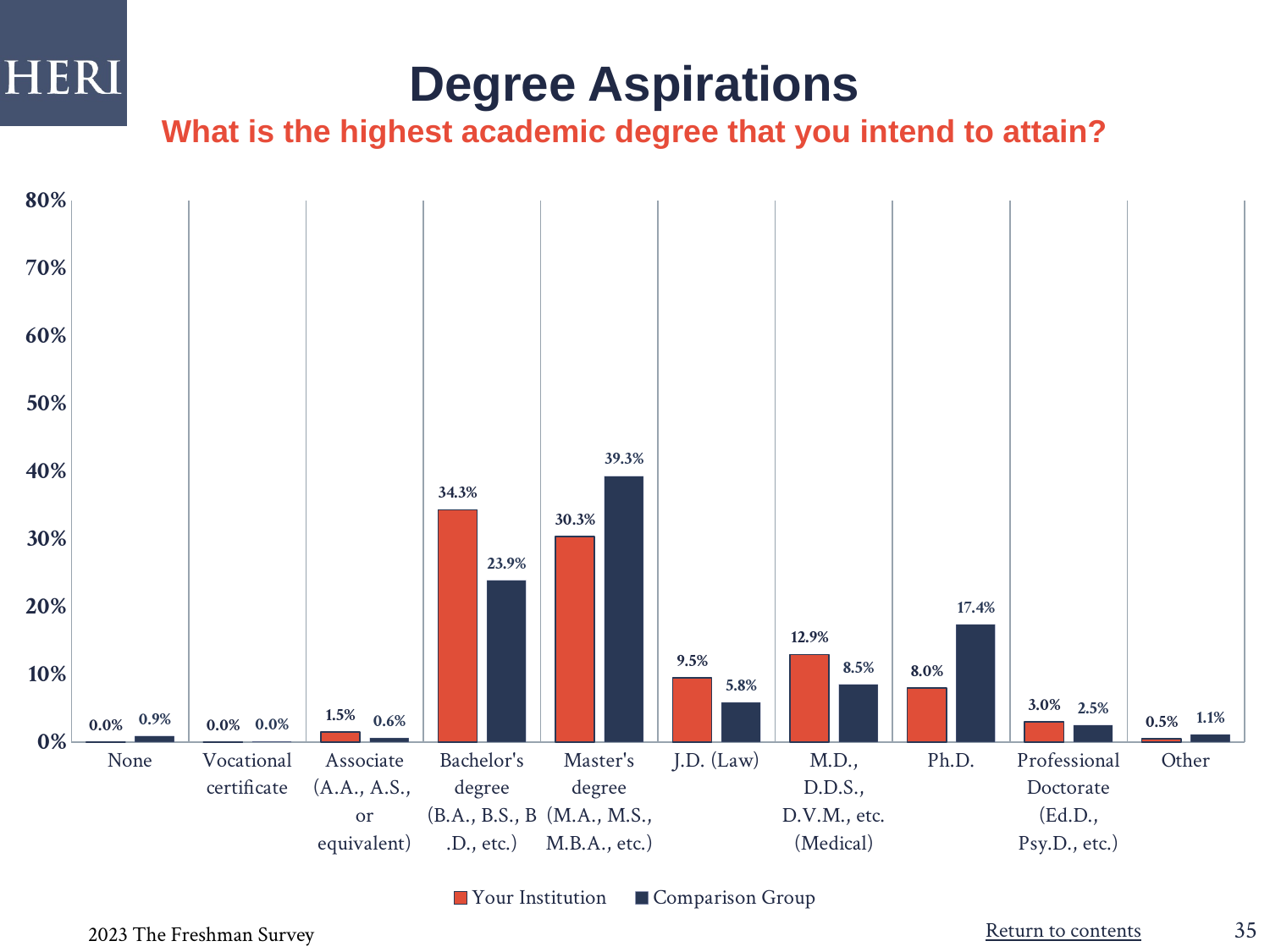

# Degree Aspirations What is the highest academic degree that you intend to attain?

### Chart

| Category | Your Institution | Comparison Group |
|---|---|---|
| None | 0.0 | 0.0089 |
| Vocational certificate | 0.0 | 0.0003 |
| Associate (A.A., A.S.,
or equivalent) | 0.0149 | 0.0059 |
| Bachelor's degree (B.A., B.S., B.D., etc.) | 0.3433 | 0.2389 |
| Master's degree (M.A., M.S., M.B.A., etc.) | 0.3035 | 0.3929 |
| J.D. (Law) | 0.0945 | 0.0583 |
| M.D., D.D.S., D.V.M., etc. (Medical) | 0.1294 | 0.0851 |
| Ph.D. | 0.0796 | 0.1737 |
| Professional Doctorate (Ed.D., Psy.D., etc.) | 0.0299 | 0.0248 |
| Other | 0.005 | 0.0112 |
2023 The Freshman Survey
Return to contents
35